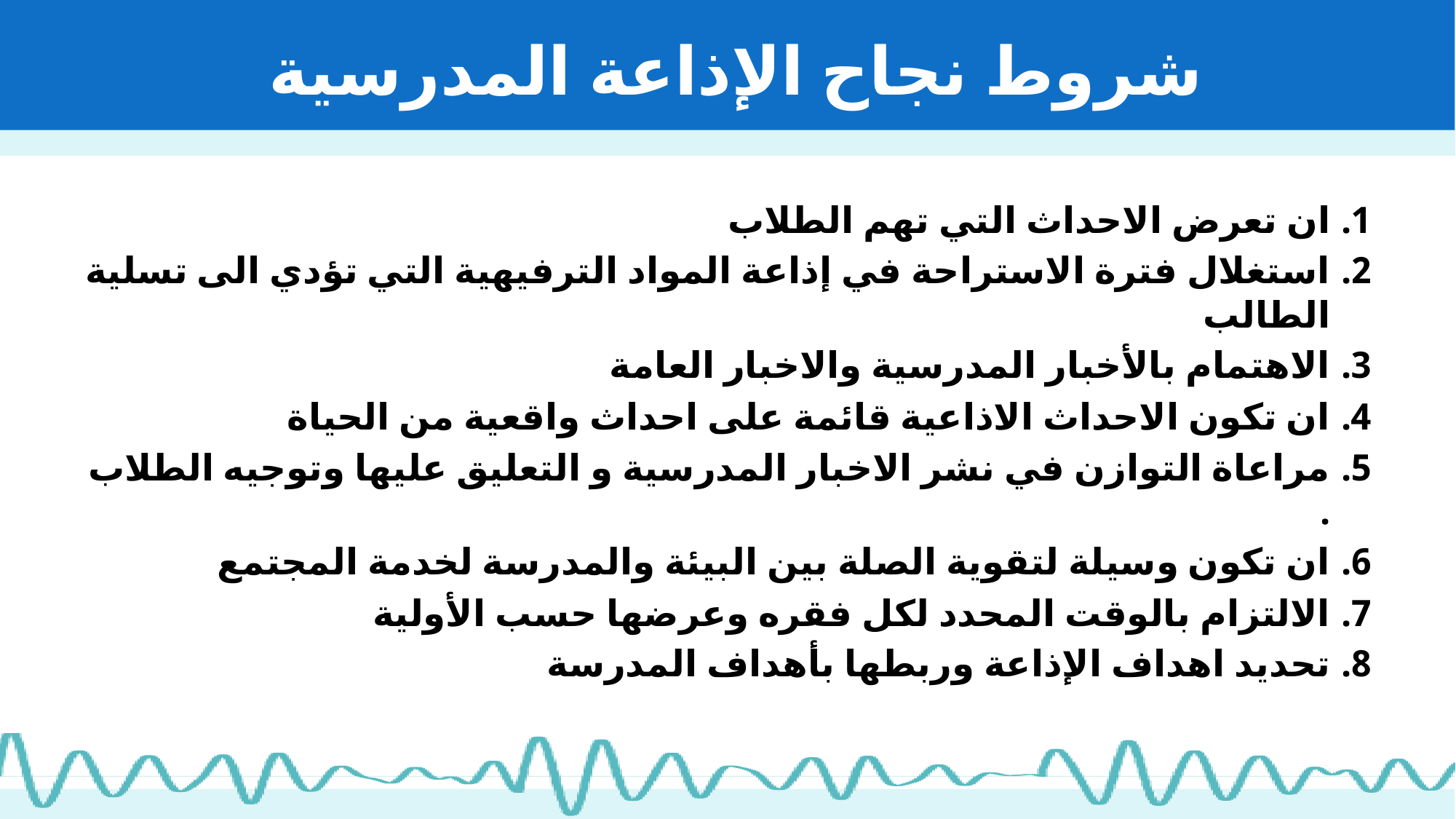

# شروط نجاح الإذاعة المدرسية
ان تعرض الاحداث التي تهم الطلاب
استغلال فترة الاستراحة في إذاعة المواد الترفيهية التي تؤدي الى تسلية الطالب
الاهتمام بالأخبار المدرسية والاخبار العامة
ان تكون الاحداث الاذاعية قائمة على احداث واقعية من الحياة
مراعاة التوازن في نشر الاخبار المدرسية و التعليق عليها وتوجيه الطلاب .
ان تكون وسيلة لتقوية الصلة بين البيئة والمدرسة لخدمة المجتمع
الالتزام بالوقت المحدد لكل فقره وعرضها حسب الأولية
تحديد اهداف الإذاعة وربطها بأهداف المدرسة